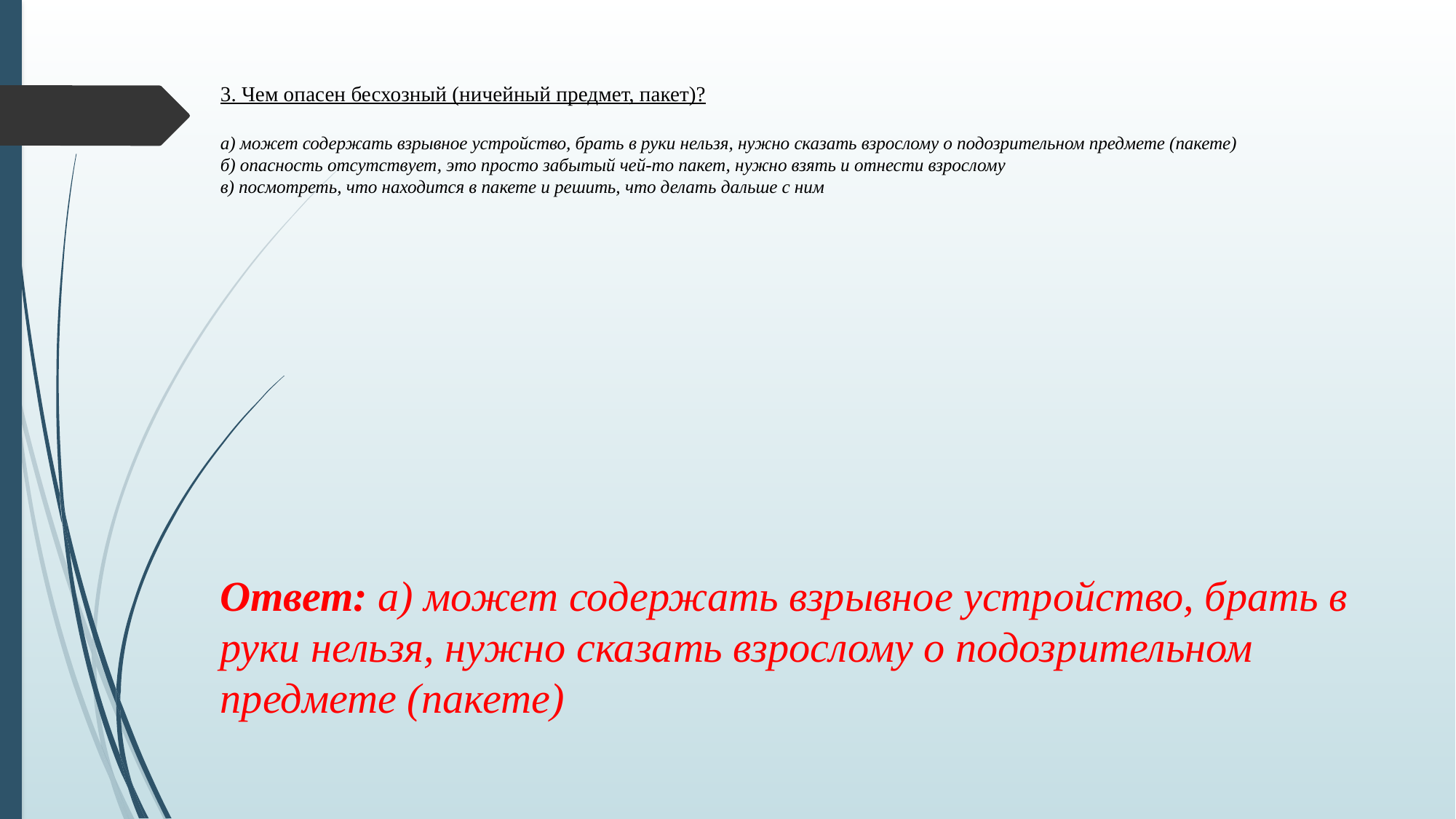

# 3. Чем опасен бесхозный (ничейный предмет, пакет)? а) может содержать взрывное устройство, брать в руки нельзя, нужно сказать взрослому о подозрительном предмете (пакете) б) опасность отсутствует, это просто забытый чей-то пакет, нужно взять и отнести взрослому в) посмотреть, что находится в пакете и решить, что делать дальше с ним
Ответ: а) может содержать взрывное устройство, брать в руки нельзя, нужно сказать взрослому о подозрительном предмете (пакете)